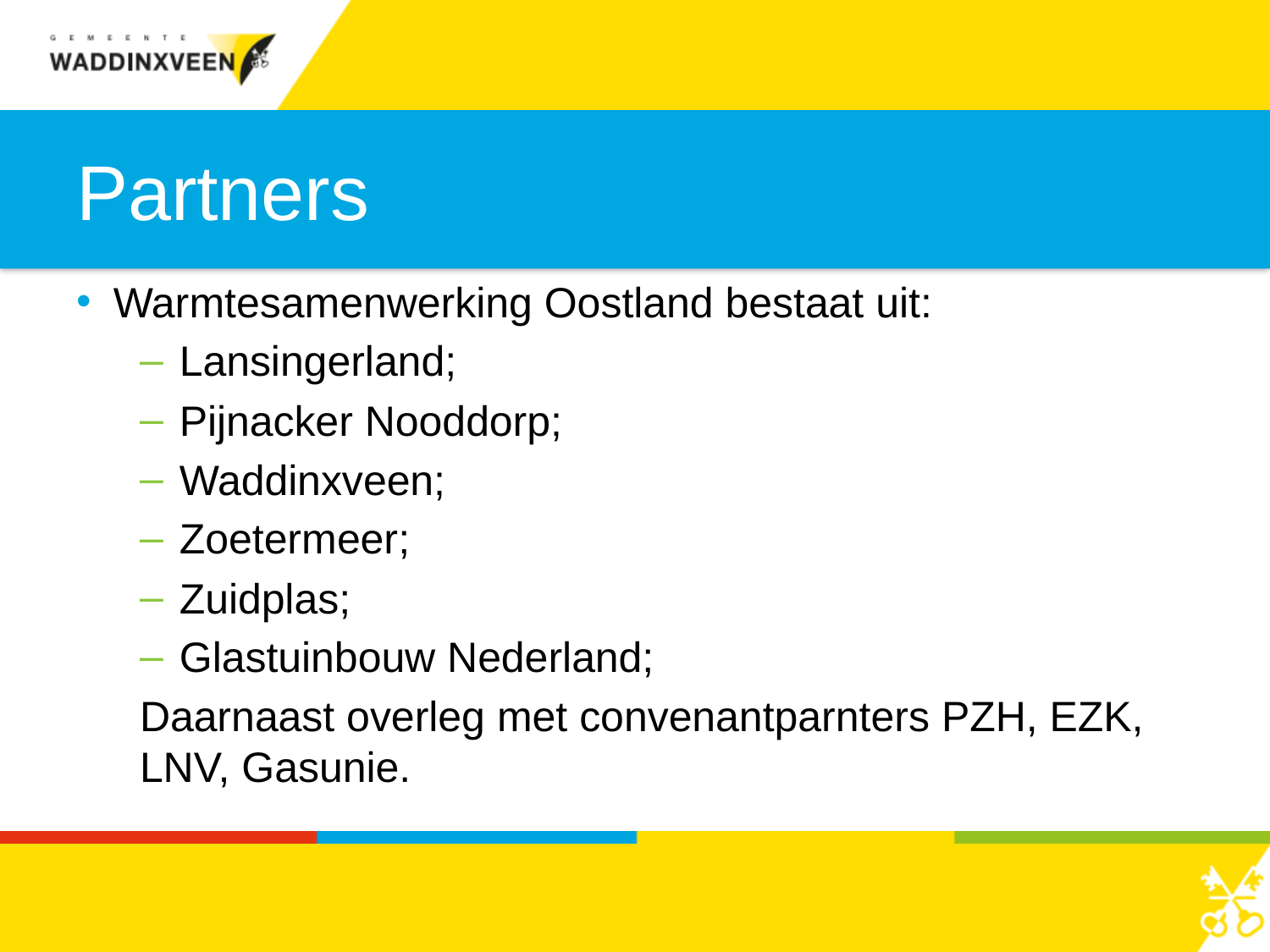

# Partners
Warmtesamenwerking Oostland bestaat uit:
Lansingerland;
Pijnacker Nooddorp;
Waddinxveen;
Zoetermeer;
Zuidplas;
Glastuinbouw Nederland;
Daarnaast overleg met convenantparnters PZH, EZK, LNV, Gasunie.